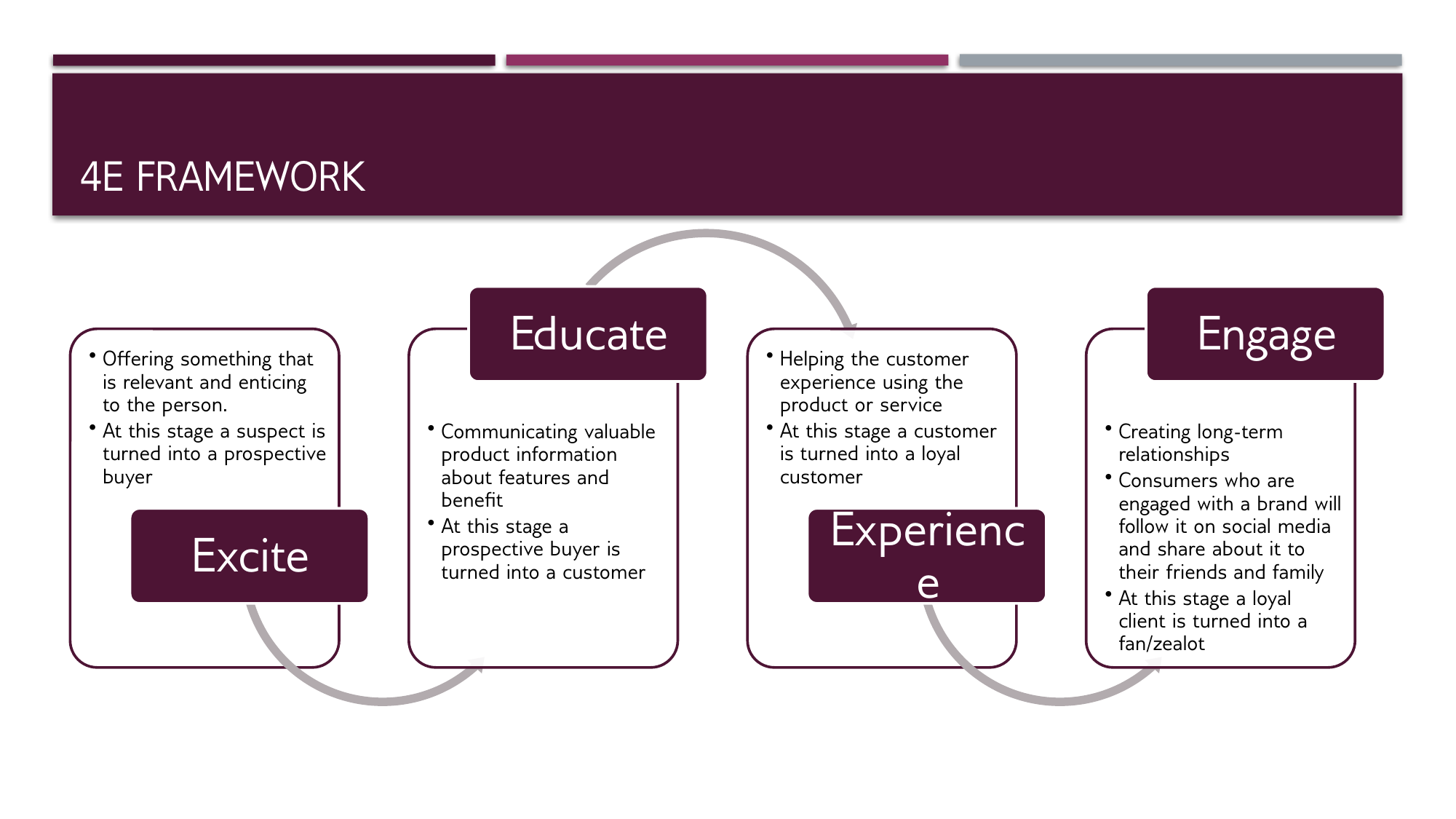

Offering something that is relevant and enticing to the person.
At this stage a suspect is turned into a prospective buyer
Excite
Communicating valuable product information about features and benefit
At this stage a prospective buyer is turned into a customer
Educate
Helping the customer experience using the product or service
At this stage a customer is turned into a loyal customer
Experience
Creating long-term relationships
Consumers who are engaged with a brand will follow it on social media and share about it to their friends and family
At this stage a loyal client is turned into a fan/zealot
Engage
# 4e Framework